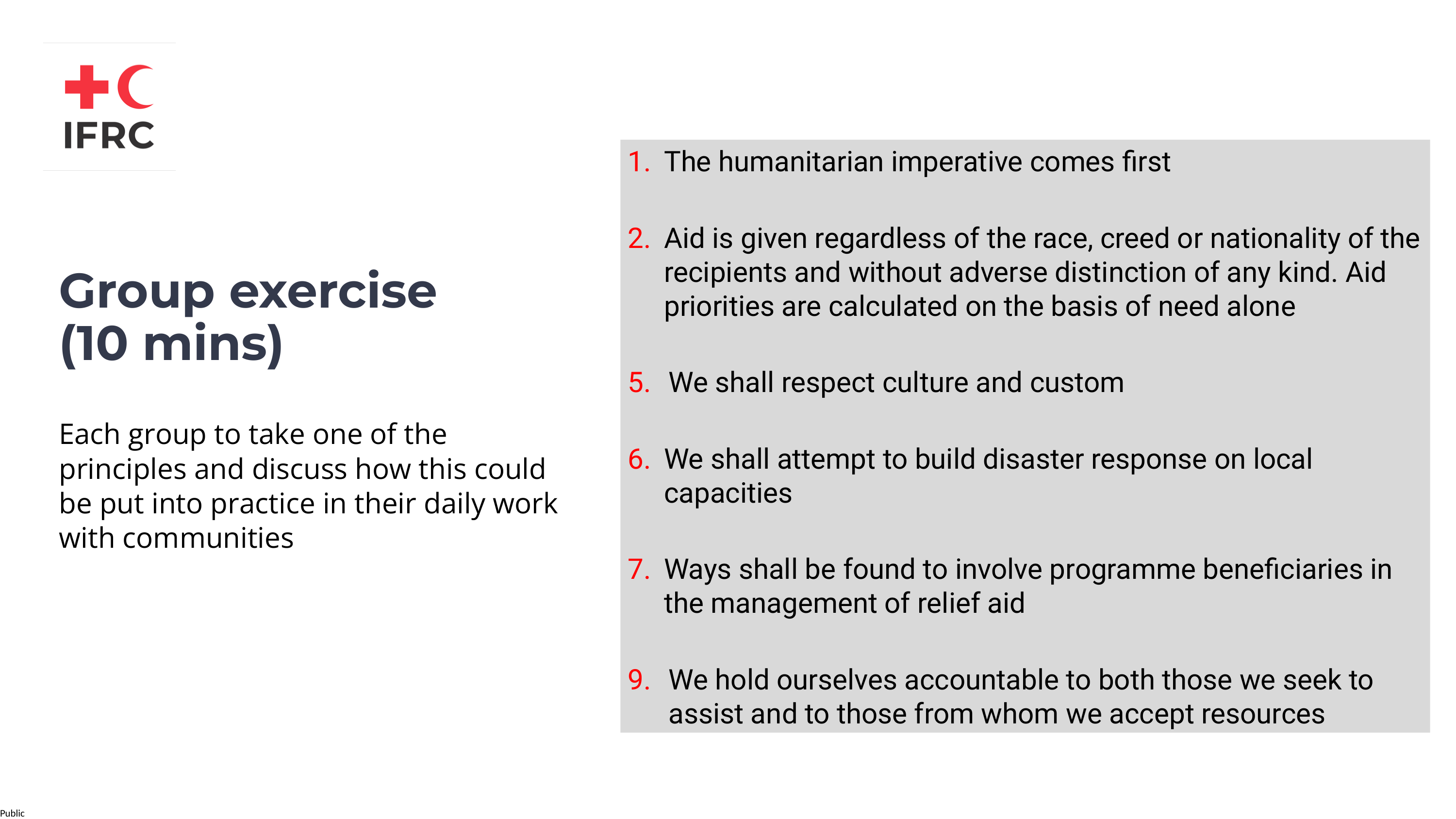

The humanitarian imperative comes first
Aid is given regardless of the race, creed or nationality of the recipients and without adverse distinction of any kind. Aid priorities are calculated on the basis of need alone
We shall respect culture and custom
We shall attempt to build disaster response on local capacities
Ways shall be found to involve programme beneficiaries in the management of relief aid
We hold ourselves accountable to both those we seek to assist and to those from whom we accept resources
Group exercise
(10 mins)
Each group to take one of the principles and discuss how this could be put into practice in their daily work with communities